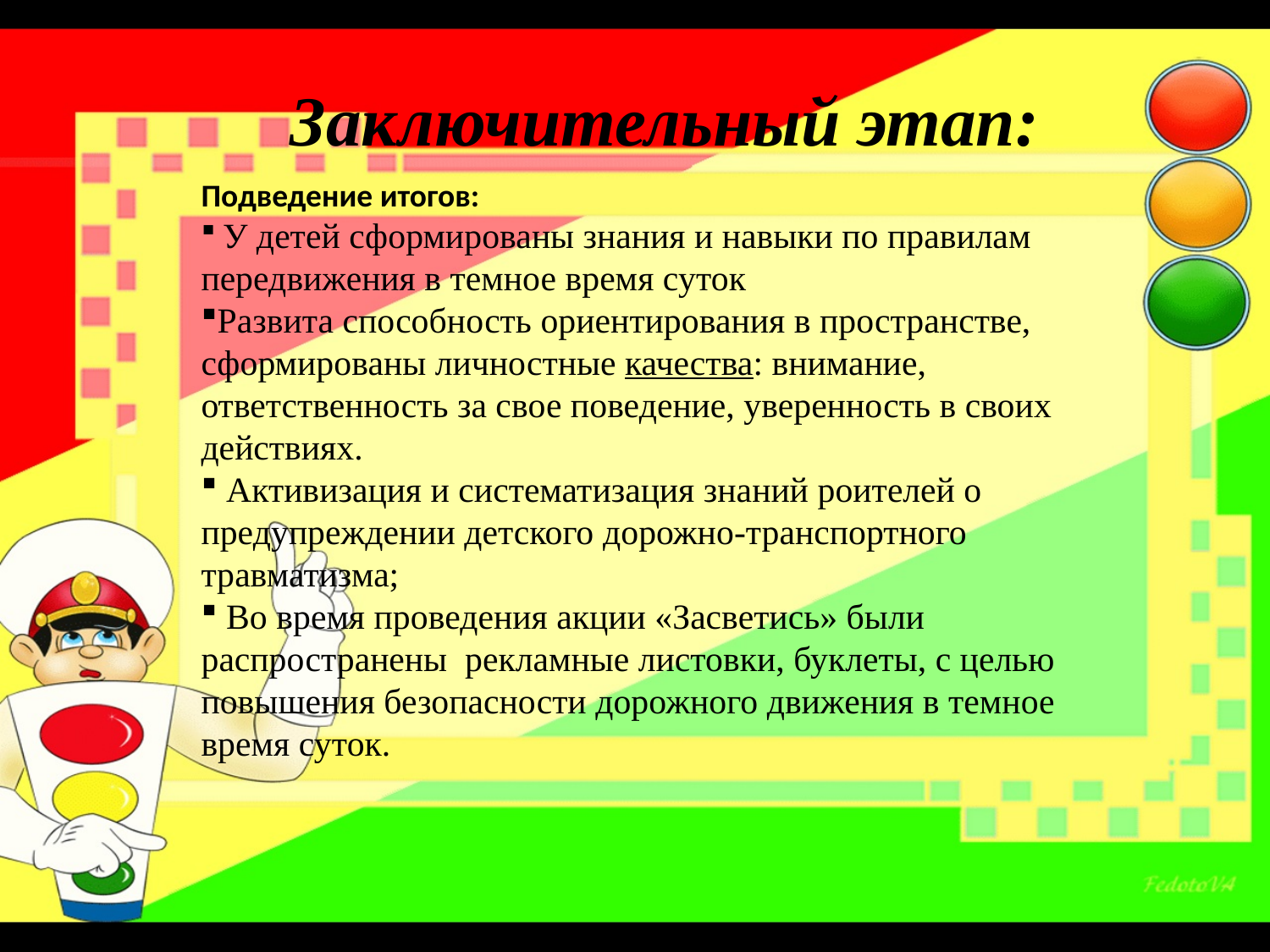

Заключительный этап:
Подведение итогов:
 У детей сформированы знания и навыки по правилам передвижения в темное время суток
Развита способность ориентирования в пространстве, сформированы личностные качества: внимание, ответственность за свое поведение, уверенность в своих действиях.
 Активизация и систематизация знаний роителей о предупреждении детского дорожно-транспортного травматизма;
 Во время проведения акции «Засветись» были распространены  рекламные листовки, буклеты, с целью повышения безопасности дорожного движения в темное время суток.